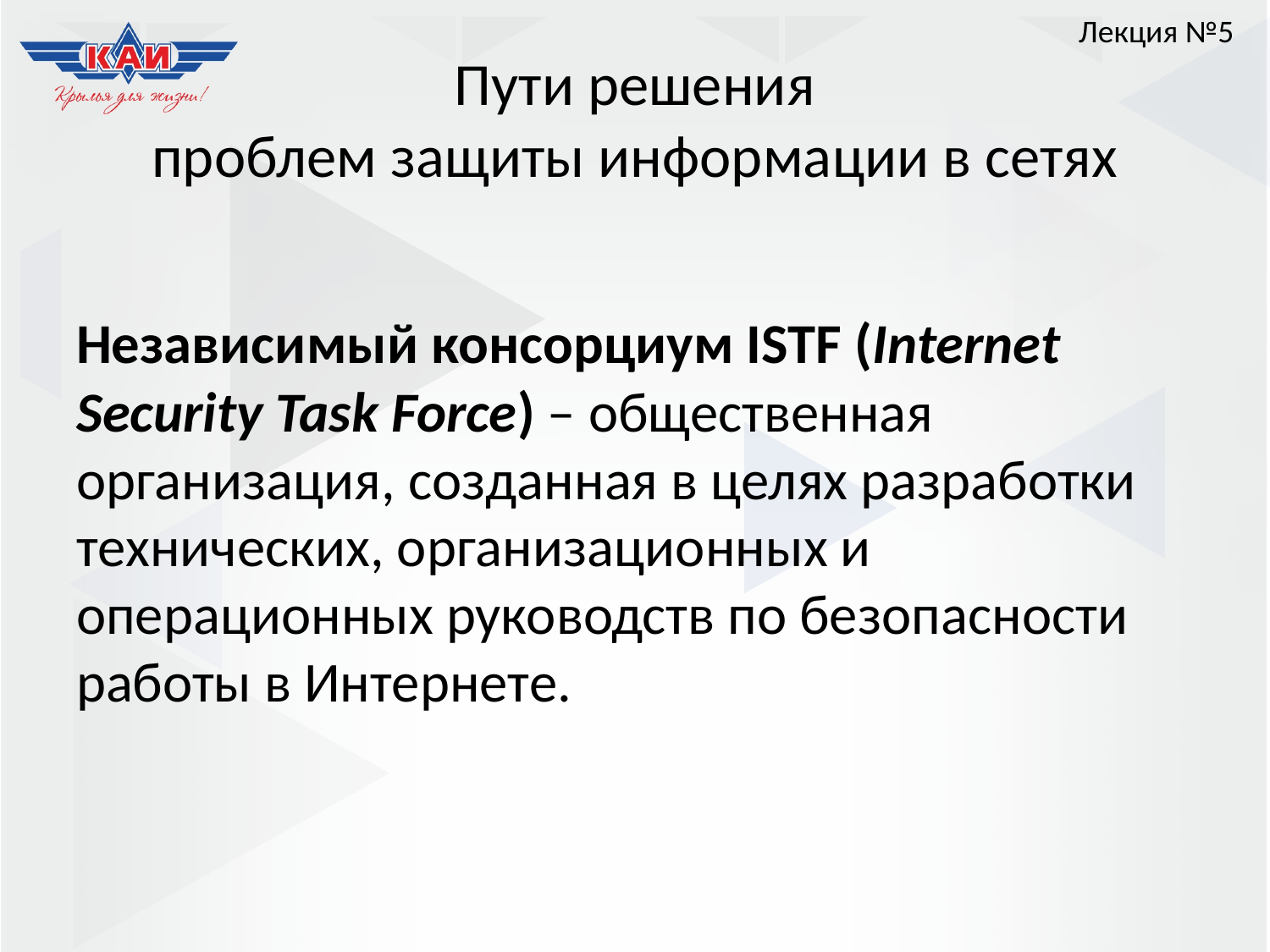

Лекция №5
# Пути решения проблем защиты информации в сетях

Независимый консорциум ISTF (Internet Security Task Force) – общественная организация, созданная в целях разработки технических, организационных и операционных руководств по безопасности работы в Интернете.